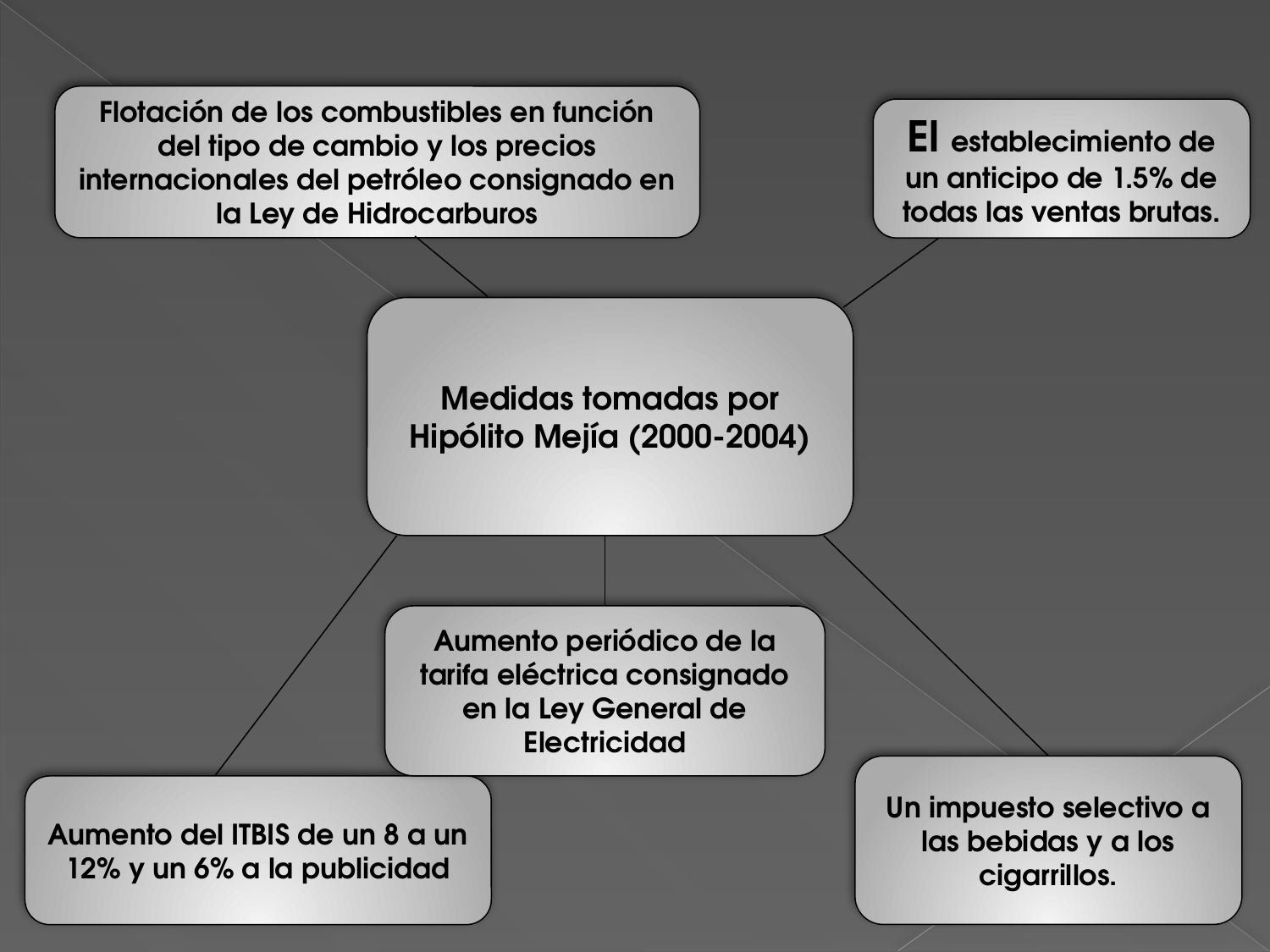

Flotación de los combustibles en función del tipo de cambio y los precios internacionales del petróleo consignado en la Ley de Hidrocarburos
El establecimiento de un anticipo de 1.5% de todas las ventas brutas.
Medidas tomadas por Hipólito Mejía (2000-2004)
Aumento periódico de la tarifa eléctrica consignado en la Ley General de Electricidad
Un impuesto selectivo a las bebidas y a los cigarrillos.
Aumento del ITBIS de un 8 a un 12% y un 6% a la publicidad